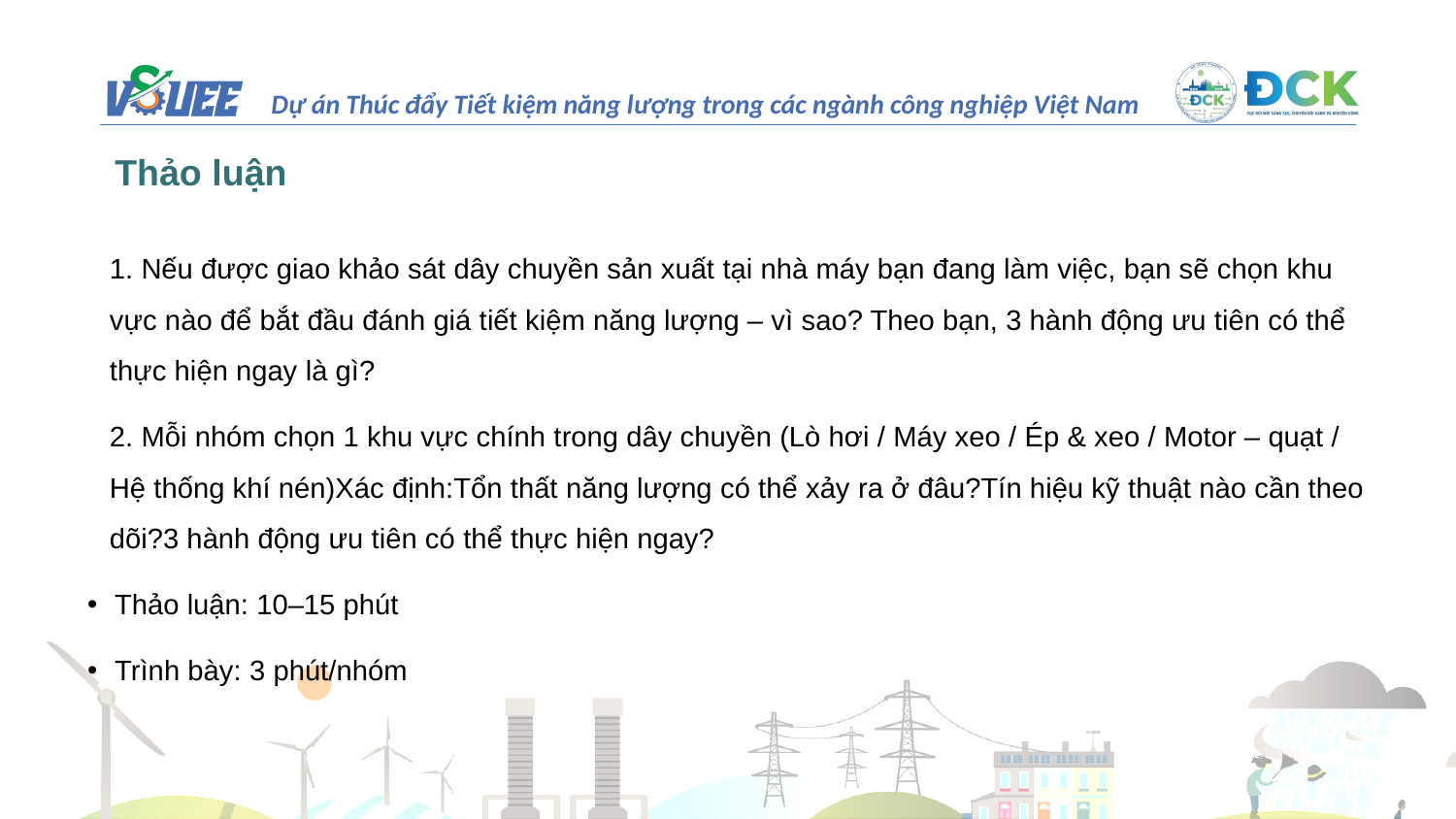

# Thảo luận
1. Nếu được giao khảo sát dây chuyền sản xuất tại nhà máy bạn đang làm việc, bạn sẽ chọn khu vực nào để bắt đầu đánh giá tiết kiệm năng lượng – vì sao? Theo bạn, 3 hành động ưu tiên có thể thực hiện ngay là gì?
2. Mỗi nhóm chọn 1 khu vực chính trong dây chuyền (Lò hơi / Máy xeo / Ép & xeo / Motor – quạt / Hệ thống khí nén)Xác định:Tổn thất năng lượng có thể xảy ra ở đâu?Tín hiệu kỹ thuật nào cần theo dõi?3 hành động ưu tiên có thể thực hiện ngay?
Thảo luận: 10–15 phút
Trình bày: 3 phút/nhóm